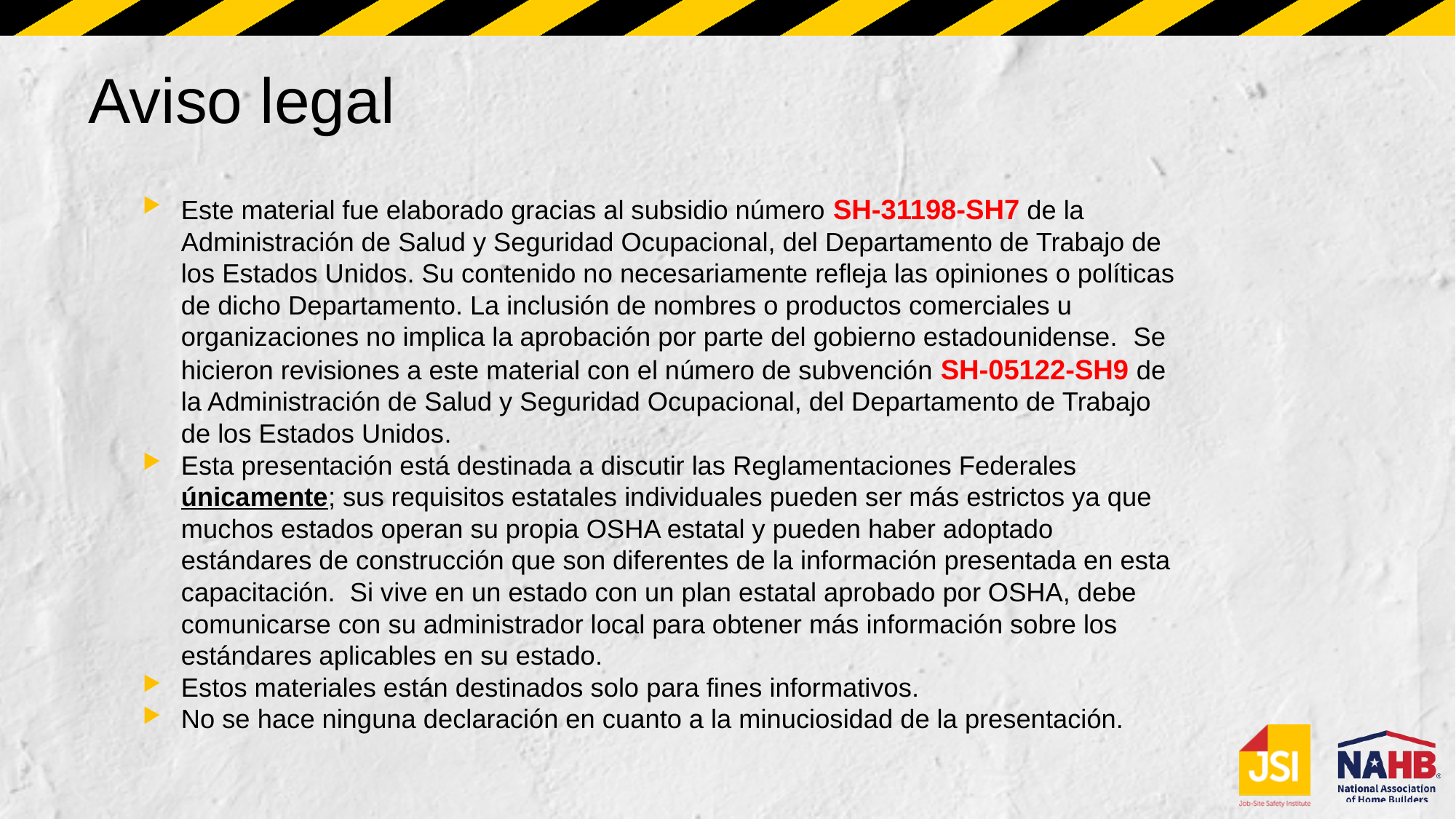

# Aviso legal
Este material fue elaborado gracias al subsidio número SH-31198-SH7 de la Administración de Salud y Seguridad Ocupacional, del Departamento de Trabajo de los Estados Unidos. Su contenido no necesariamente refleja las opiniones o políticas de dicho Departamento. La inclusión de nombres o productos comerciales u organizaciones no implica la aprobación por parte del gobierno estadounidense.  Se hicieron revisiones a este material con el número de subvención SH-05122-SH9 de la Administración de Salud y Seguridad Ocupacional, del Departamento de Trabajo de los Estados Unidos.
Esta presentación está destinada a discutir las Reglamentaciones Federales únicamente; sus requisitos estatales individuales pueden ser más estrictos ya que muchos estados operan su propia OSHA estatal y pueden haber adoptado estándares de construcción que son diferentes de la información presentada en esta capacitación.  Si vive en un estado con un plan estatal aprobado por OSHA, debe comunicarse con su administrador local para obtener más información sobre los estándares aplicables en su estado.
Estos materiales están destinados solo para fines informativos.
No se hace ninguna declaración en cuanto a la minuciosidad de la presentación.